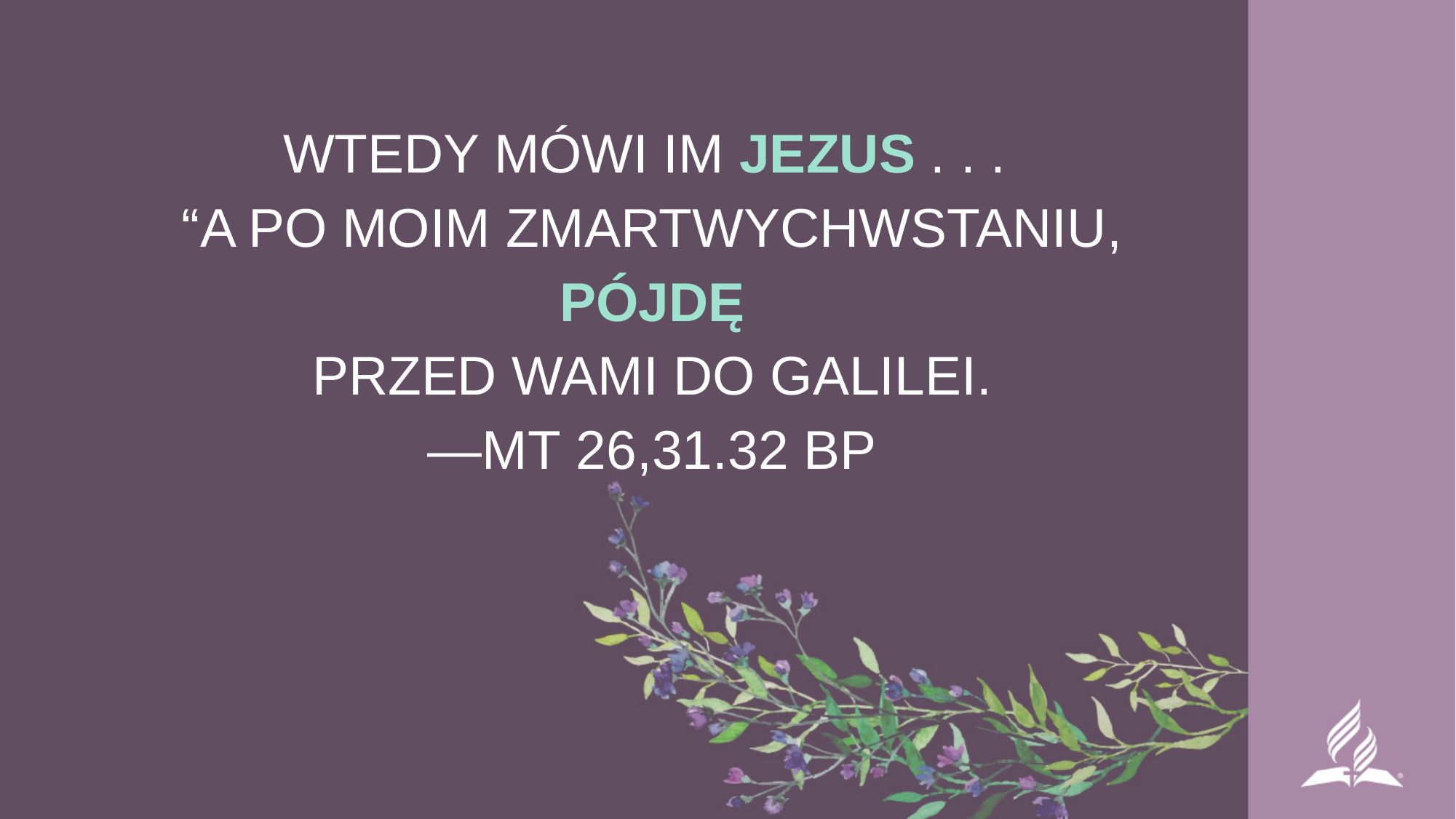

WTEDY MÓWI IM JEZUS . . .
“A PO MOIM ZMARTWYCHWSTANIU,
PÓJDĘ
PRZED WAMI DO GALILEI.
—MT 26,31.32 BP